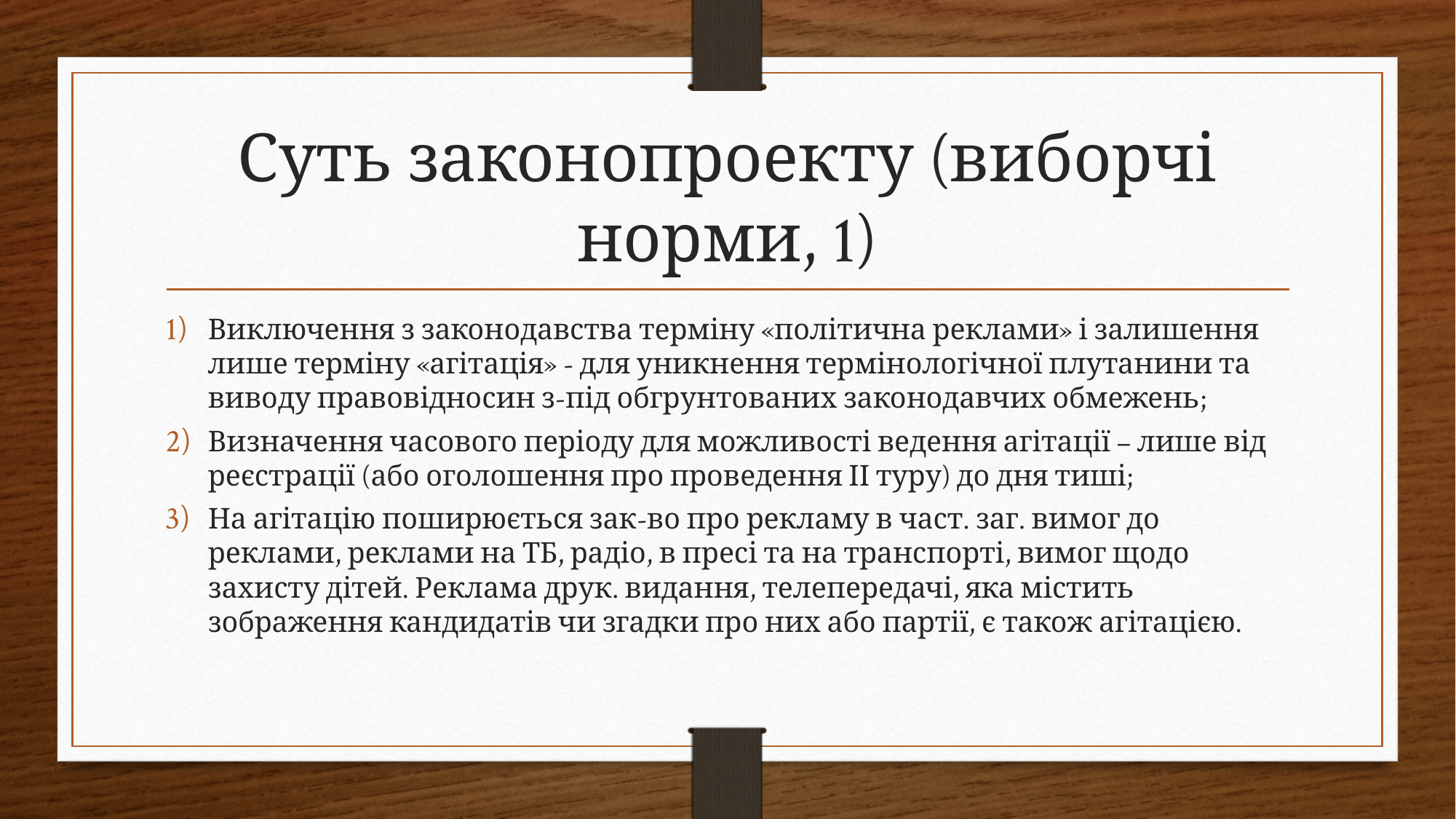

# Суть законопроекту (виборчі норми, 1)
Виключення з законодавства терміну «політична реклами» і залишення лише терміну «агітація» - для уникнення термінологічної плутанини та виводу правовідносин з-під обгрунтованих законодавчих обмежень;
Визначення часового періоду для можливості ведення агітації – лише від реєстрації (або оголошення про проведення ІІ туру) до дня тиші;
На агітацію поширюється зак-во про рекламу в част. заг. вимог до реклами, реклами на ТБ, радіо, в пресі та на транспорті, вимог щодо захисту дітей. Реклама друк. видання, телепередачі, яка містить зображення кандидатів чи згадки про них або партії, є також агітацією.